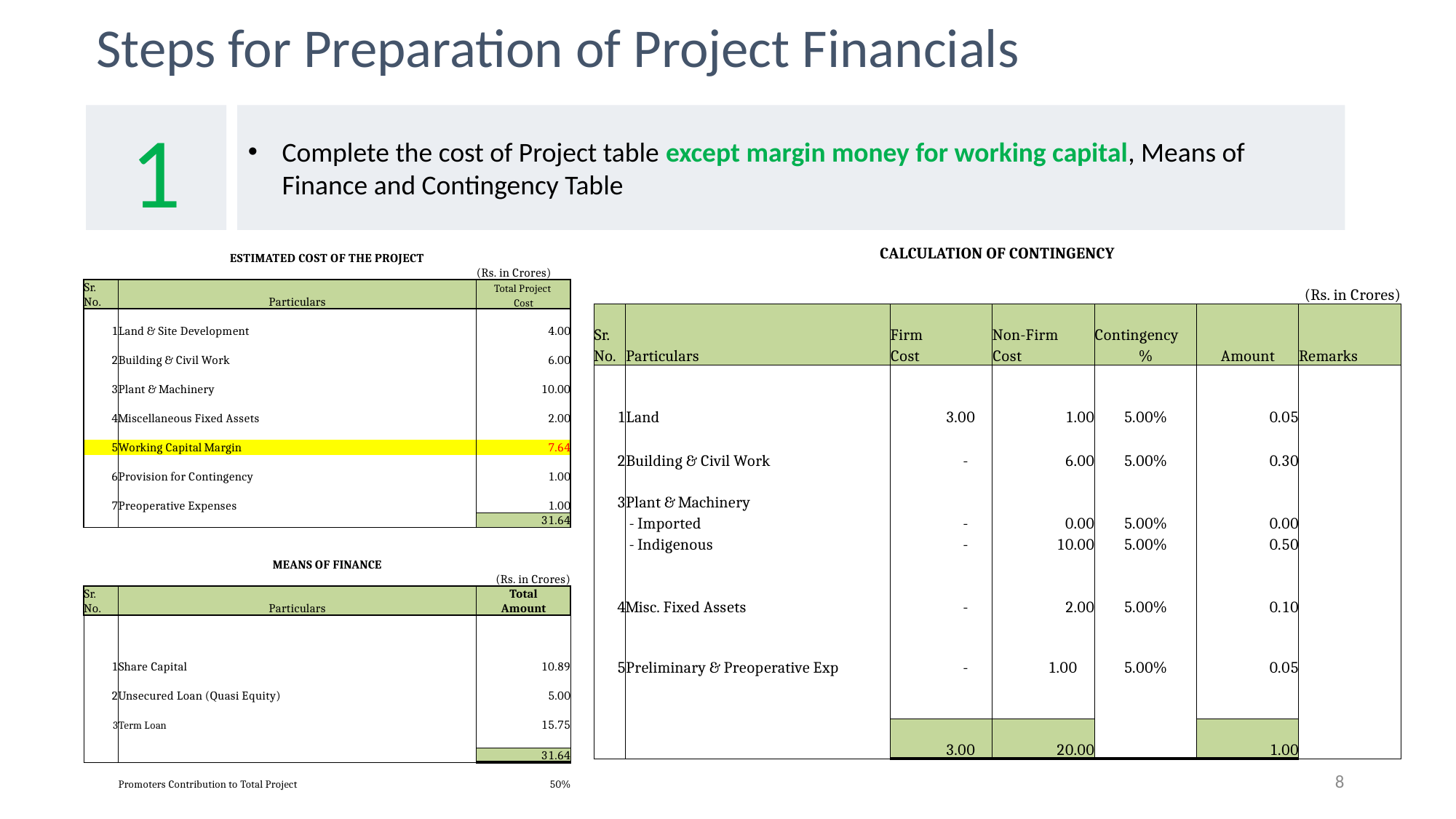

Steps for Preparation of Project Financials
1
Complete the cost of Project table except margin money for working capital, Means of Finance and Contingency Table
| CALCULATION OF CONTINGENCY |  |  |  |  |  |  |
| --- | --- | --- | --- | --- | --- | --- |
|  |  |  |  |  |  | (Rs. in Crores) |
| Sr. |  | Firm | Non-Firm | Contingency |  |  |
| No. | Particulars | Cost | Cost | % | Amount | Remarks |
|  |  |  |  |  |  |  |
| 1 | Land | 3.00 | 1.00 | 5.00% | 0.05 |  |
|  |  |  |  |  |  |  |
| 2 | Building & Civil Work | - | 6.00 | 5.00% | 0.30 |  |
|  |  |  |  |  |  |  |
| 3 | Plant & Machinery |  |  |  |  |  |
|  | - Imported | - | 0.00 | 5.00% | 0.00 |  |
|  | - Indigenous | - | 10.00 | 5.00% | 0.50 |  |
|  |  |  |  |  |  |  |
|  |  |  |  |  |  |  |
| 4 | Misc. Fixed Assets | - | 2.00 | 5.00% | 0.10 |  |
|  |  |  |  |  |  |  |
| 5 | Preliminary & Preoperative Exp | - | 1.00 | 5.00% | 0.05 |  |
|  |  |  |  |  |  |  |
|  |  |  |  |  |  |  |
|  |  | 3.00 | 20.00 |  | 1.00 |  |
| ESTIMATED COST OF THE PROJECT |  |  |  |  |
| --- | --- | --- | --- | --- |
|  |  |  |  | (Rs. in Crores) |
| Sr. |  |  |  | Total Project |
| No. | Particulars |  |  | Cost |
|  |  |  |  |  |
| 1 | Land & Site Development |  |  | 4.00 |
|  |  |  |  |  |
| 2 | Building & Civil Work |  |  | 6.00 |
|  |  |  |  |  |
| 3 | Plant & Machinery |  |  | 10.00 |
|  |  |  |  |  |
| 4 | Miscellaneous Fixed Assets |  |  | 2.00 |
|  |  |  |  |  |
| 5 | Working Capital Margin |  |  | 7.64 |
|  |  |  |  |  |
| 6 | Provision for Contingency |  |  | 1.00 |
|  |  |  |  |  |
| 7 | Preoperative Expenses |  |  | 1.00 |
|  |  |  |  | 31.64 |
|  |  |  |  |  |
|  |  |  |  |  |
| MEANS OF FINANCE |  |  |  |  |
|  |  |  |  | (Rs. in Crores) |
| Sr. |  |  |  | Total |
| No. | Particulars |  |  | Amount |
|  |  |  |  |  |
|  |  |  |  |  |
|  |  |  |  |  |
| 1 | Share Capital |  |  | 10.89 |
|  |  |  |  |  |
| 2 | Unsecured Loan (Quasi Equity) |  |  | 5.00 |
|  |  |  |  |  |
| 3 | Term Loan |  |  | 15.75 |
|  |  |  |  |  |
|  |  |  |  | 31.64 |
|  |  |  |  |  |
|  | Promoters Contribution to Total Project |  |  | 50% |
8